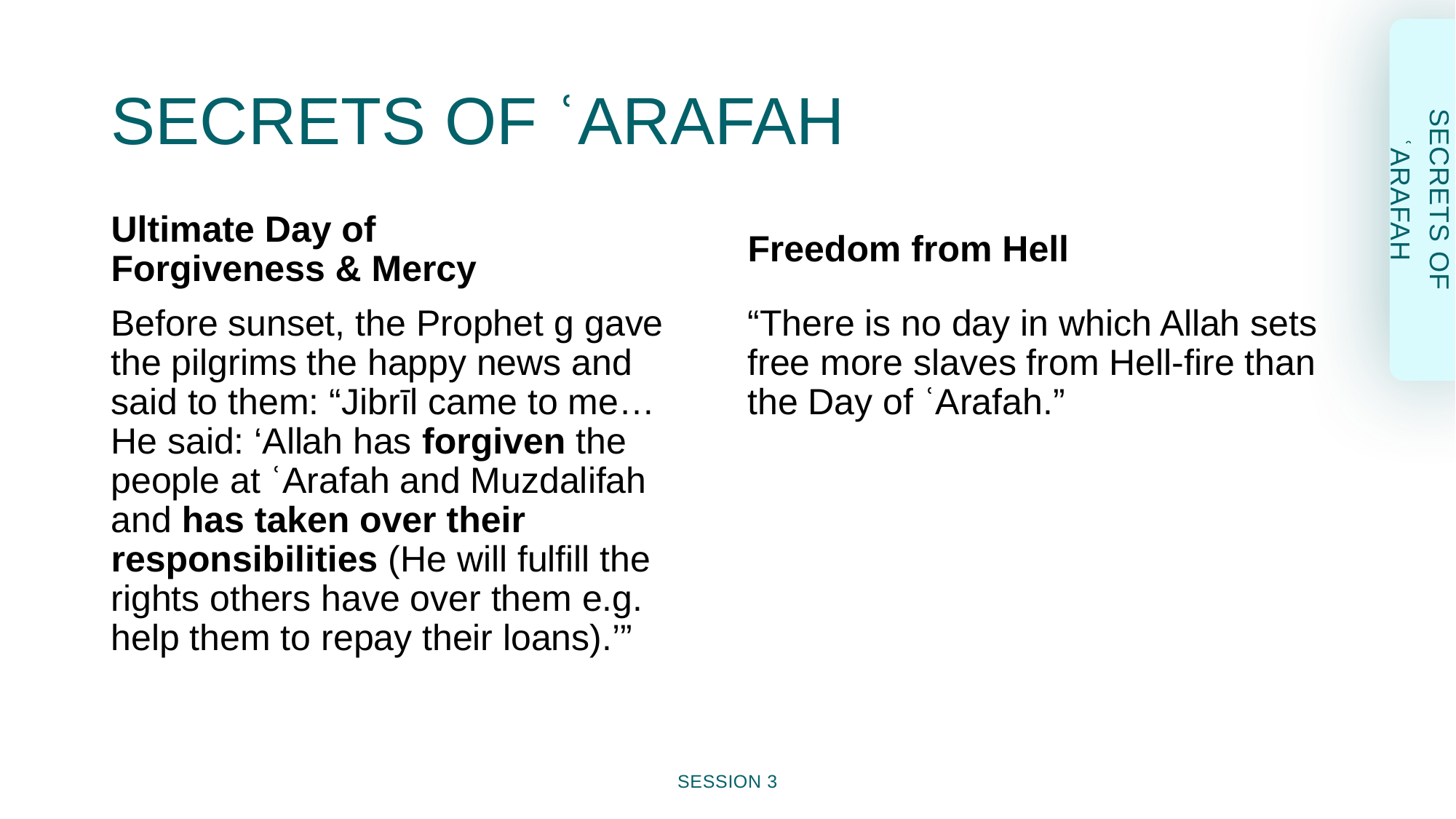

# SECRETS OF ʿARAFAH
SECRETS OF ʿARAFAH
Ultimate Day of
Forgiveness & Mercy
Freedom from Hell
Before sunset, the Prophet g gave the pilgrims the happy news and said to them: “Jibrīl came to me… He said: ‘Allah has forgiven the people at ʿArafah and Muzdalifah and has taken over their responsibilities (He will fulfill the rights others have over them e.g. help them to repay their loans).’”
“There is no day in which Allah sets free more slaves from Hell-fire than the Day of ʿArafah.”
SESSION 3